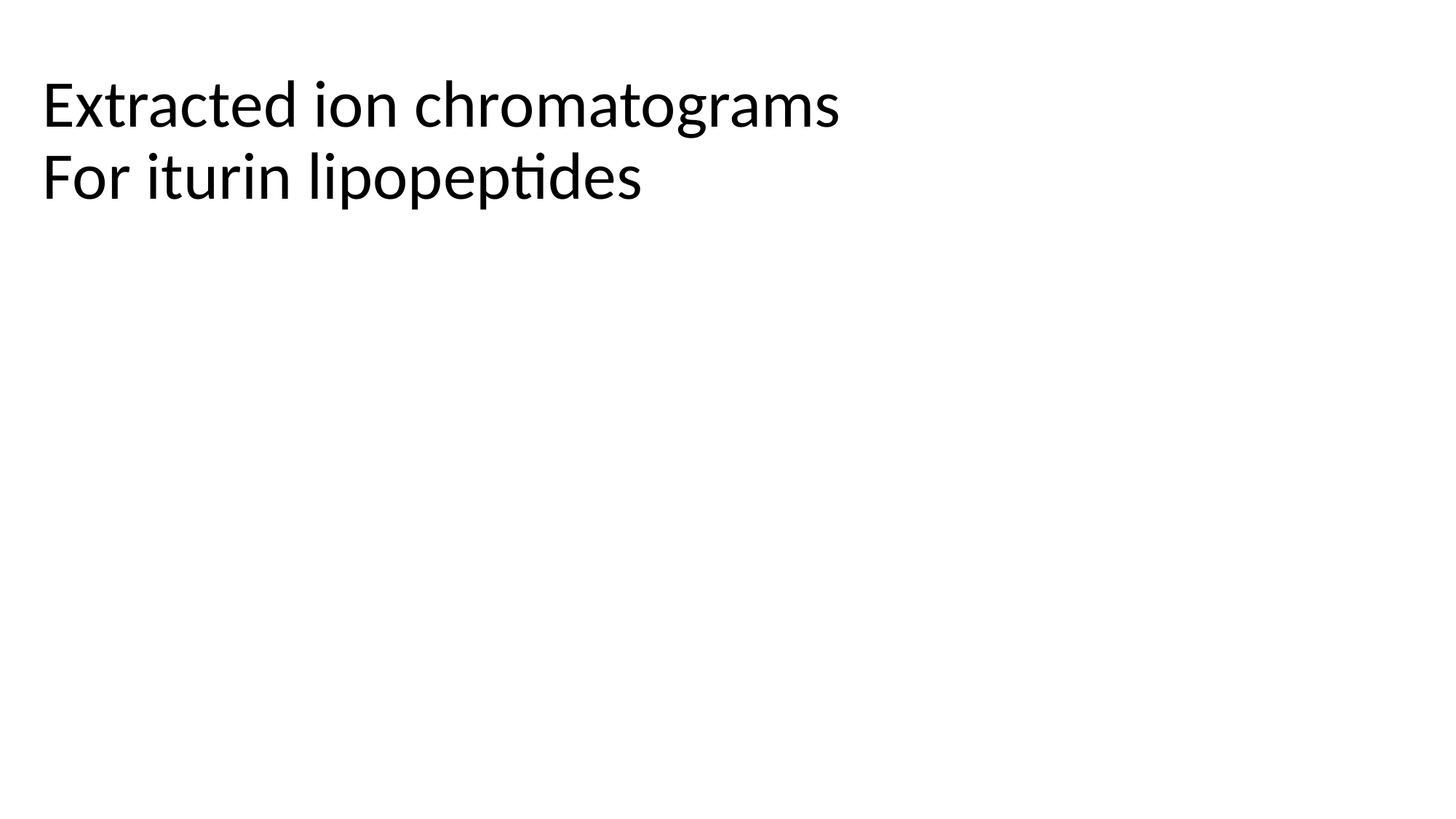

# Extracted ion chromatograms For iturin lipopeptides